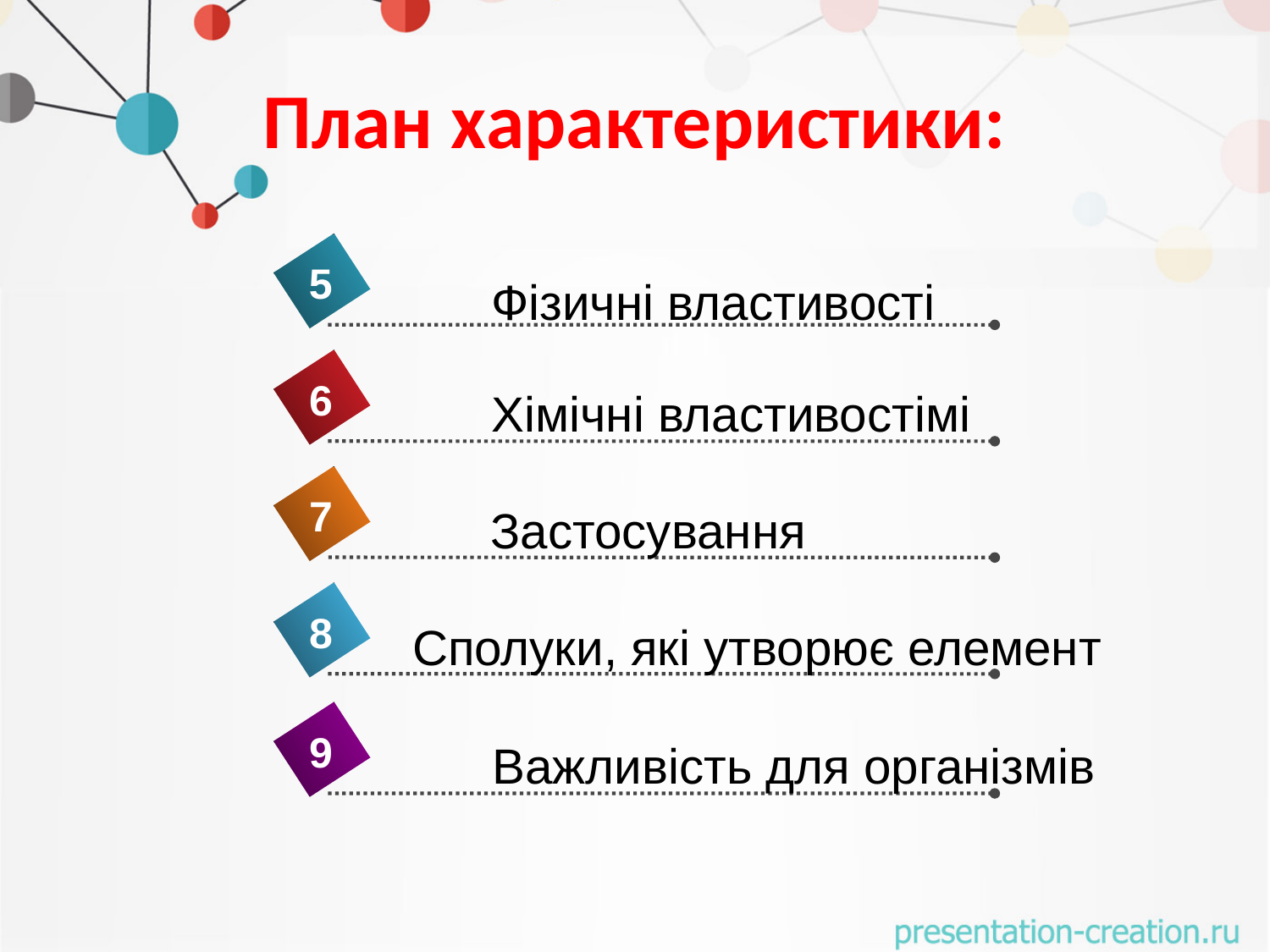

# План характеристики:

5
Фізичні властивості

6
Хімічні властивостімі

7
Застосування

8
Сполуки, які утворює елемент

9
Важливість для організмів